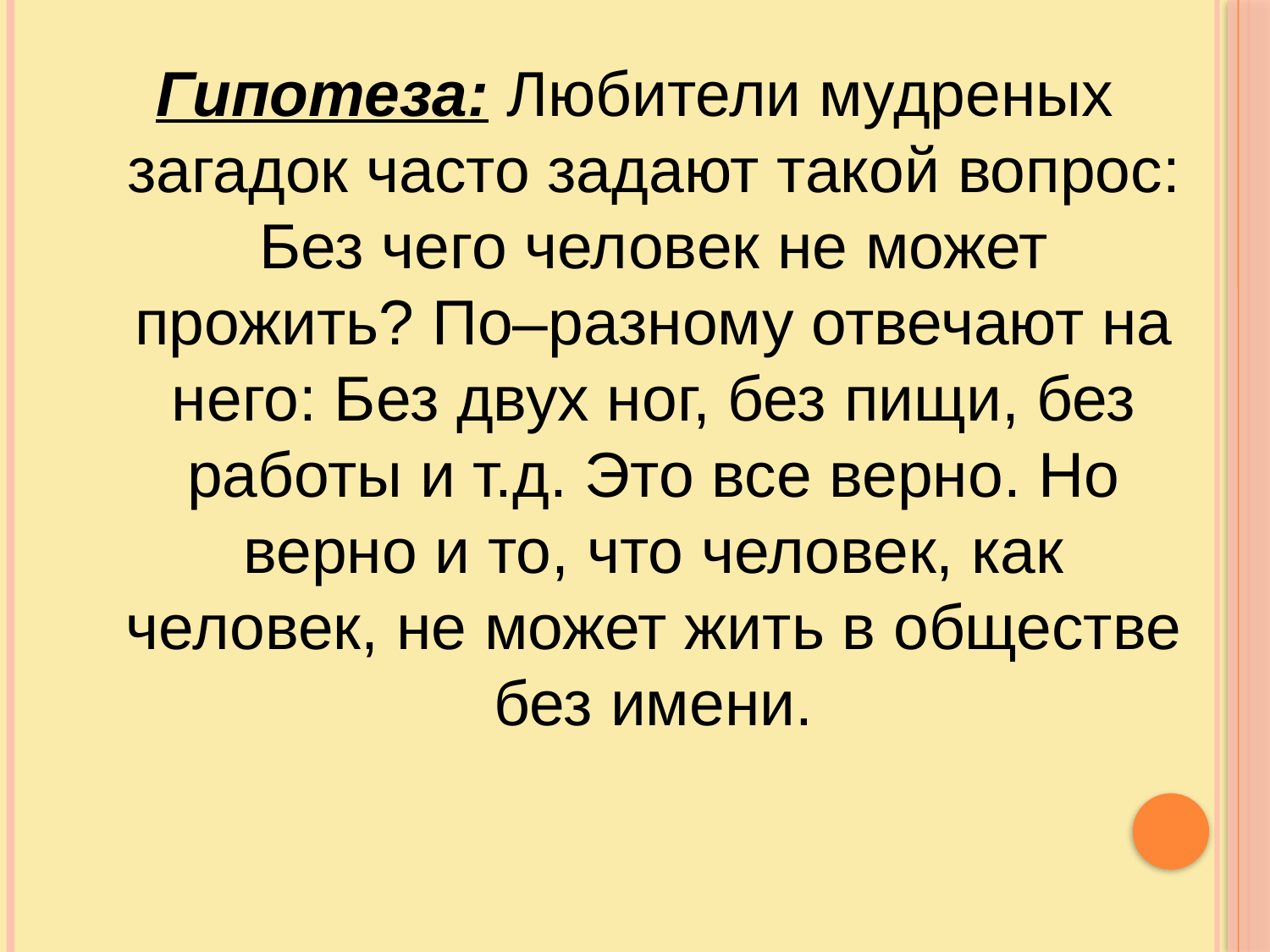

Гипотеза: Любители мудреных загадок часто задают такой вопрос: Без чего человек не может прожить? По–разному отвечают на него: Без двух ног, без пищи, без работы и т.д. Это все верно. Но верно и то, что человек, как человек, не может жить в обществе без имени.